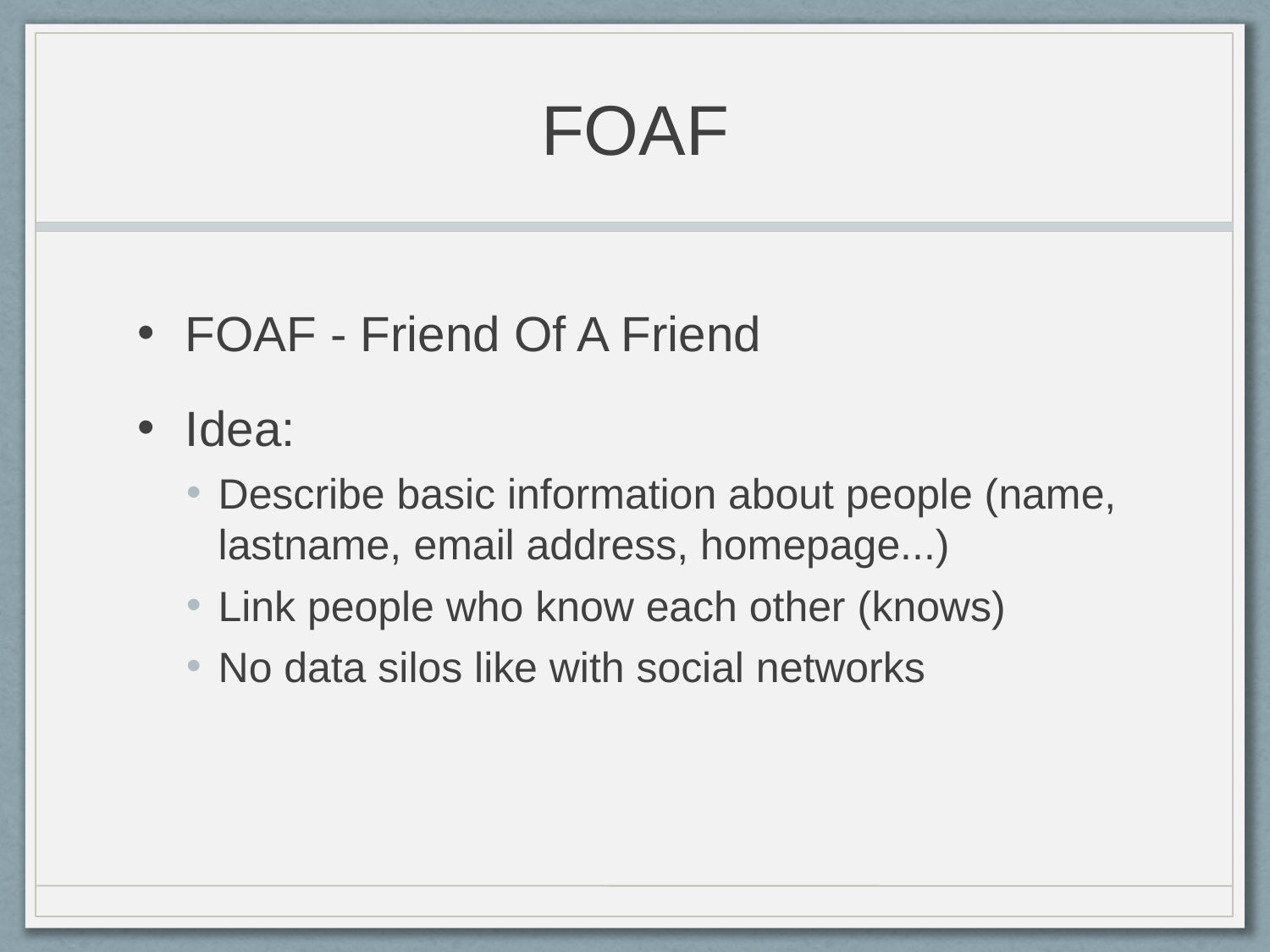

# FOAF
FOAF - Friend Of A Friend
Idea:
Describe basic information about people (name, lastname, email address, homepage...)
Link people who know each other (knows)
No data silos like with social networks